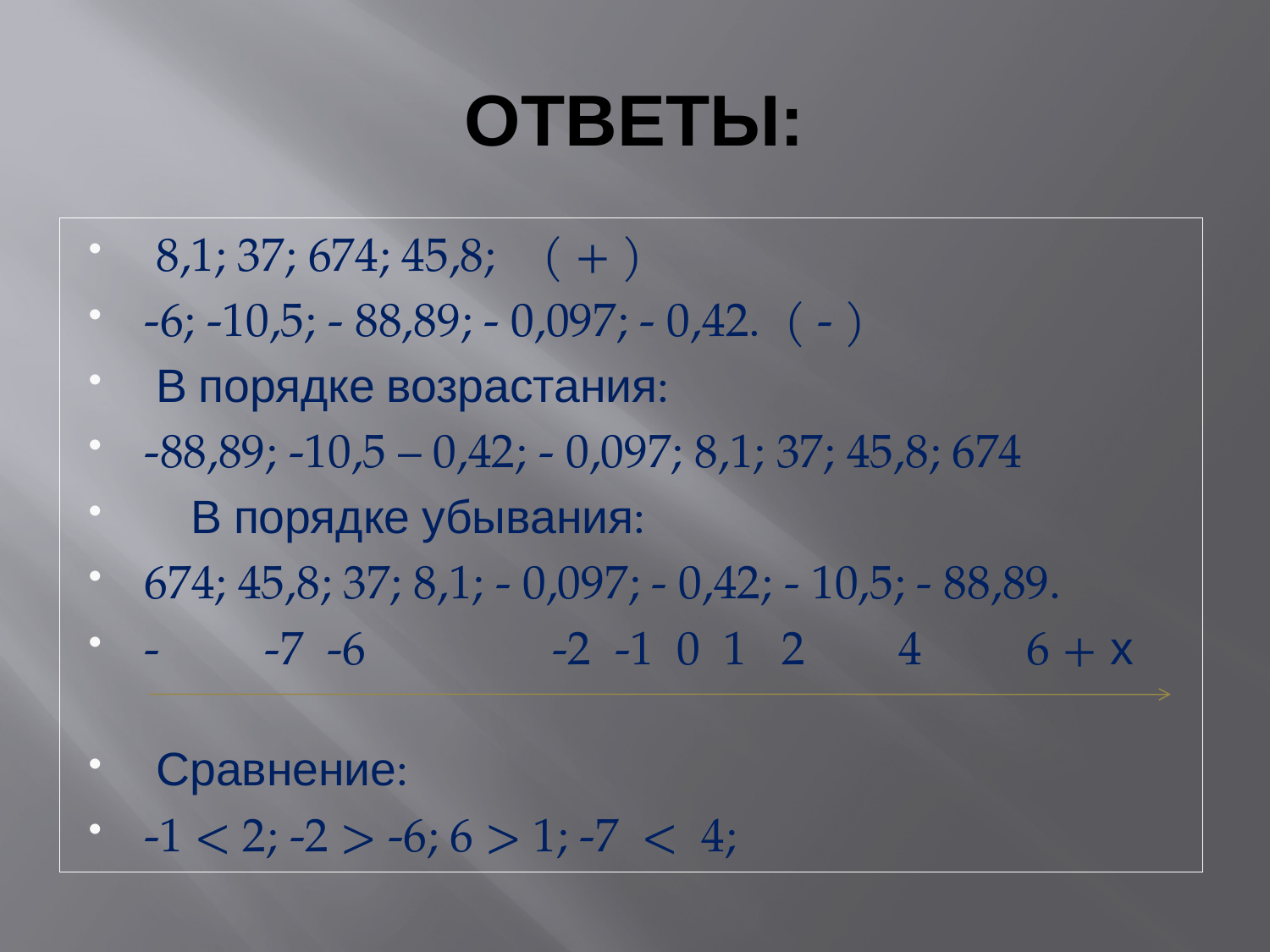

# ОТВЕТЫ:
 8,1; 37; 674; 45,8;    ( + )
-6; -10,5; - 88,89; - 0,097; - 0,42.  ( - )
 В порядке возрастания:
-88,89; -10,5 – 0,42; - 0,097; 8,1; 37; 45,8; 674
    В порядке убывания:
674; 45,8; 37; 8,1; - 0,097; - 0,42; - 10,5; - 88,89.
-         -7  -6                -2  -1  0  1   2        4         6 + х
 Сравнение:
-1 < 2; -2 > -6; 6 > 1; -7  <  4;